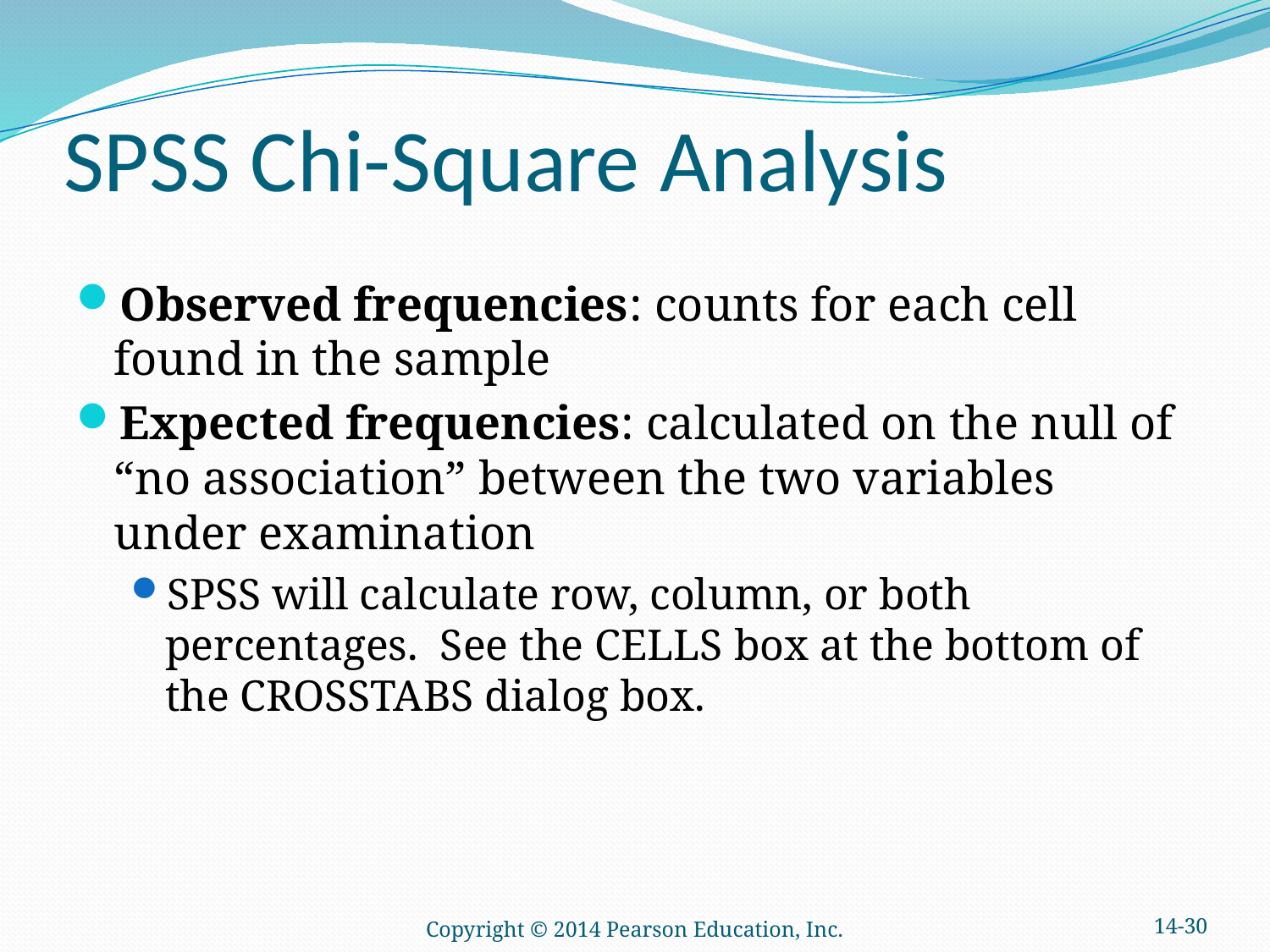

# SPSS Chi-Square Analysis
Observed frequencies: counts for each cell found in the sample
Expected frequencies: calculated on the null of “no association” between the two variables under examination
SPSS will calculate row, column, or both percentages.  See the CELLS box at the bottom of the CROSSTABS dialog box.